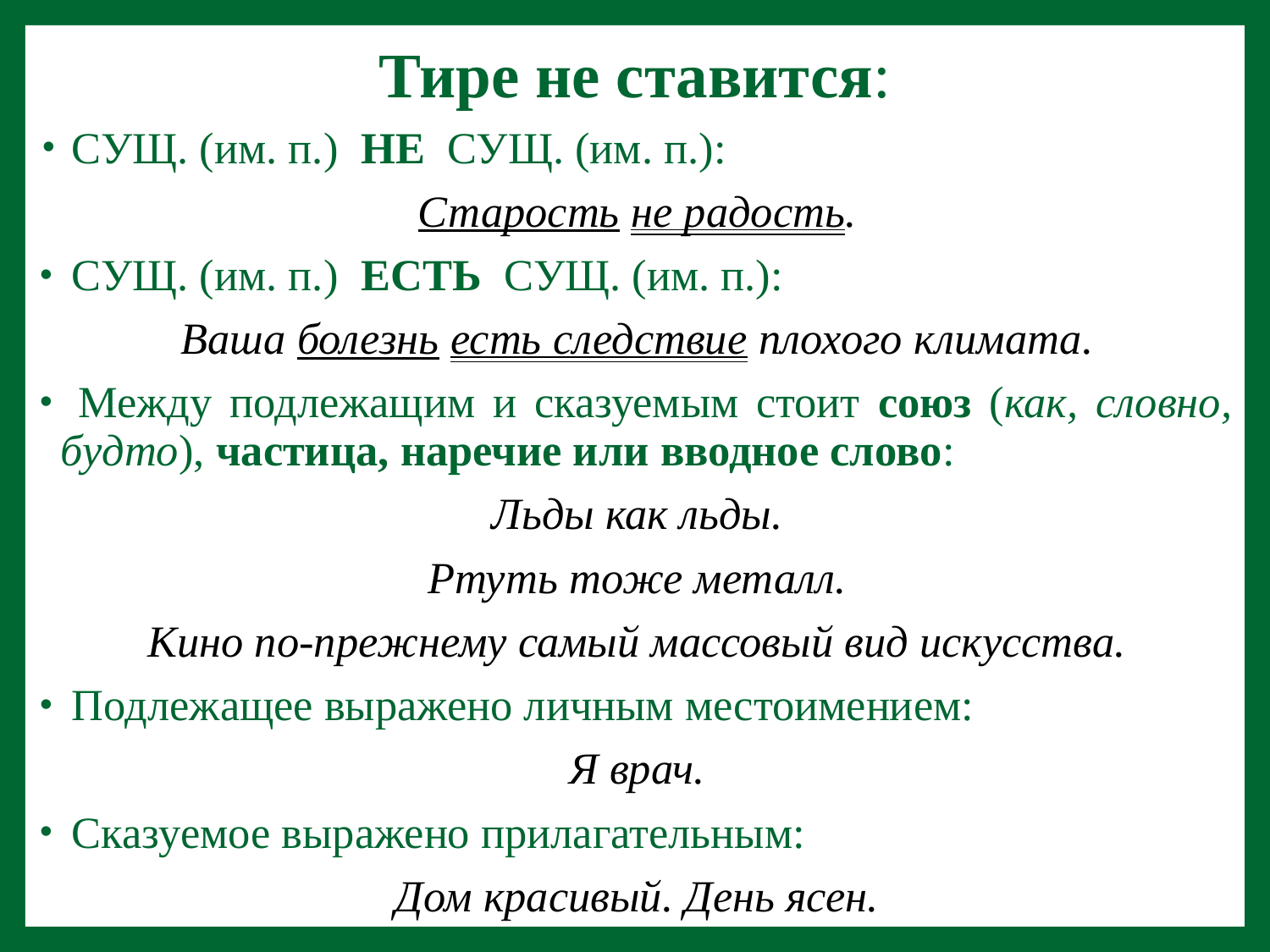

# Тире не ставится:
 СУЩ. (им. п.)  НЕ  СУЩ. (им. п.):
Старость не радость.
 СУЩ. (им. п.)  ЕСТЬ  СУЩ. (им. п.):
Ваша болезнь есть следствие плохого климата.
 Между подлежащим и сказуемым стоит союз (как, словно, будто), частица, наречие или вводное слово:
Льды как льды.
Ртуть тоже металл.
Кино по-прежнему самый массовый вид искусства.
 Подлежащее выражено личным местоимением:
Я врач.
 Сказуемое выражено прилагательным:
Дом красивый. День ясен.